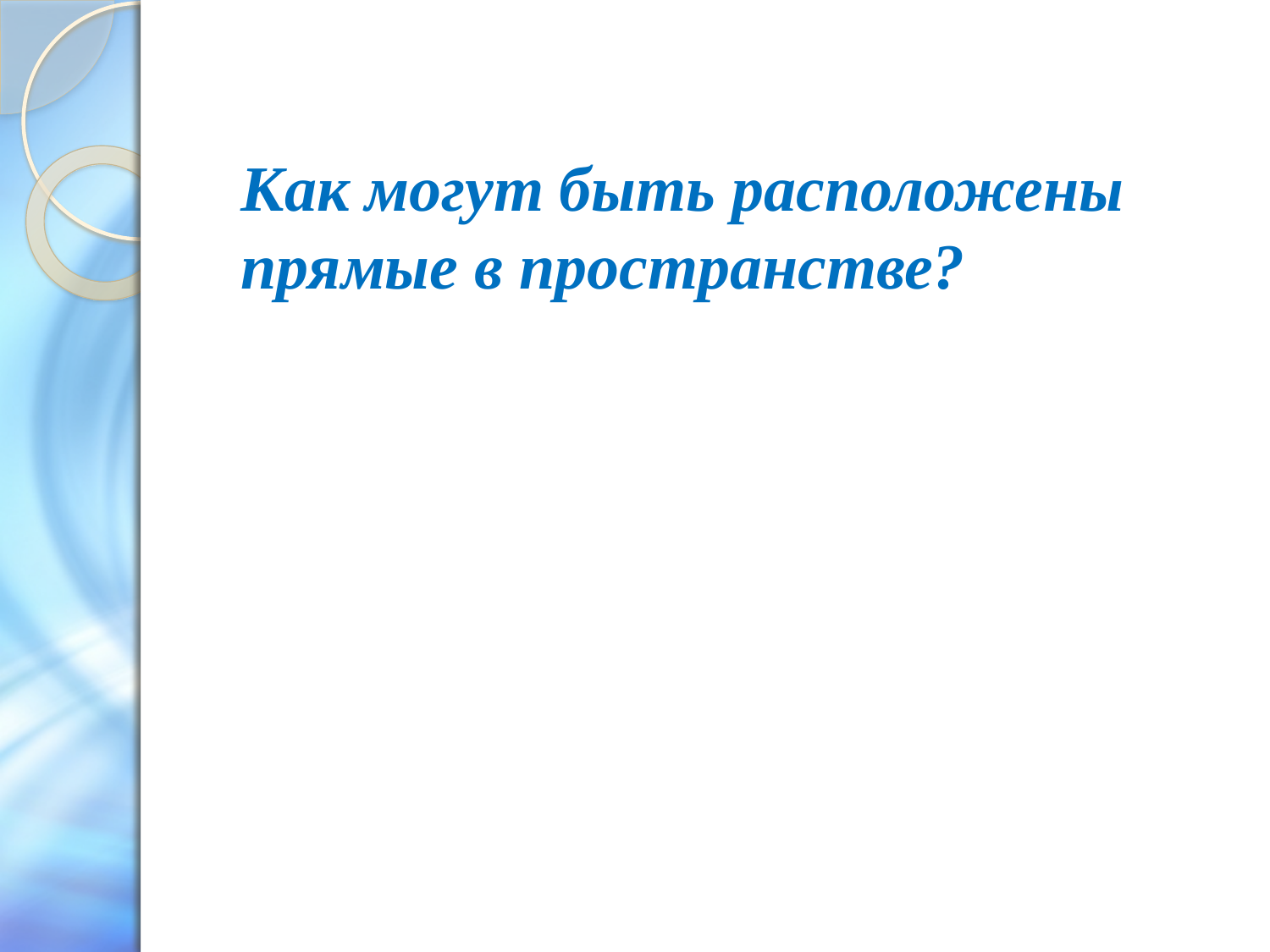

Как могут быть расположены прямые в пространстве?